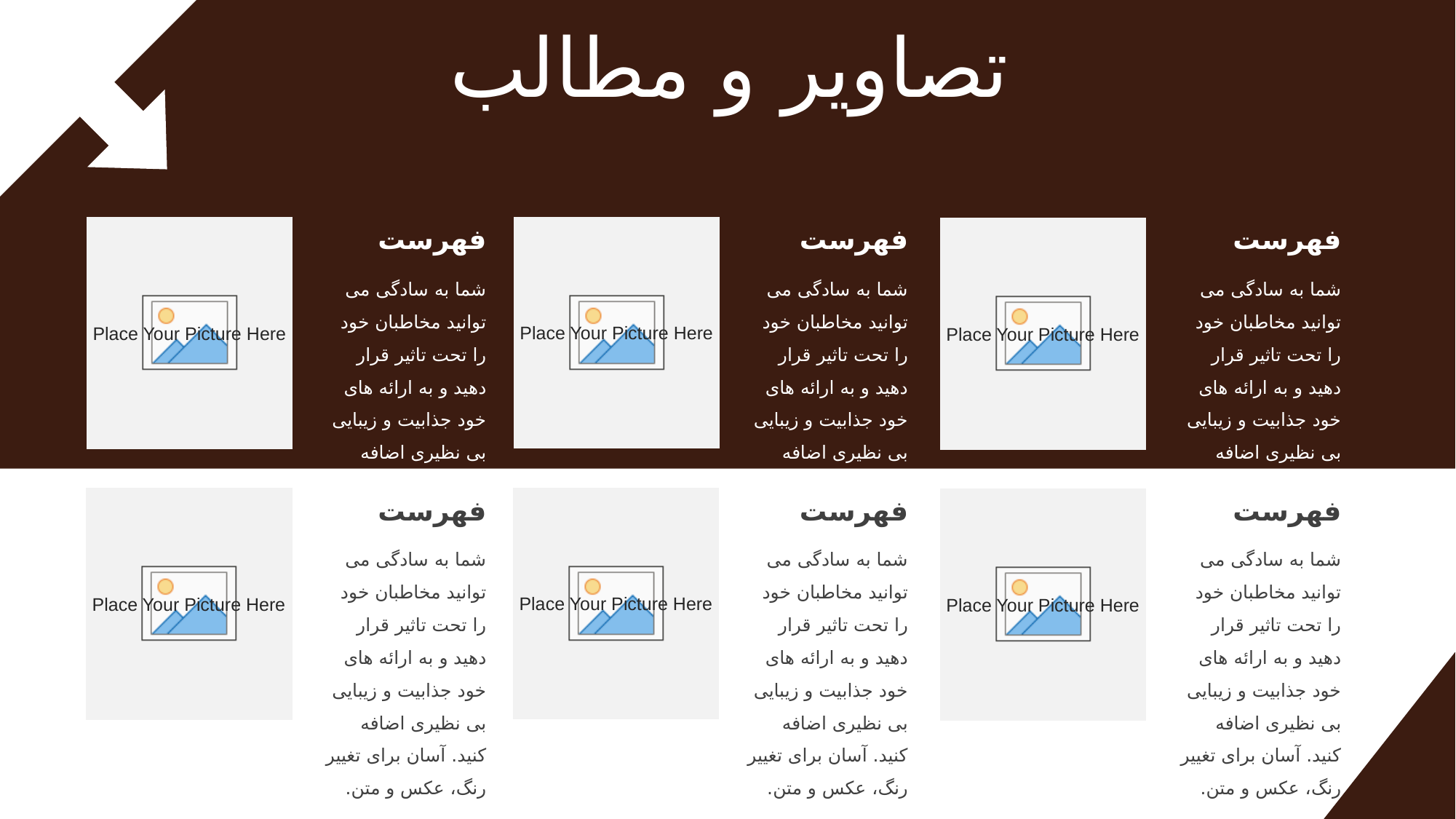

تصاویر و مطالب

فهرست
شما به سادگی می توانید مخاطبان خود را تحت تاثیر قرار دهید و به ارائه های خود جذابیت و زیبایی بی نظیری اضافه کنید. آسان برای تغییر رنگ، عکس و متن.
فهرست
شما به سادگی می توانید مخاطبان خود را تحت تاثیر قرار دهید و به ارائه های خود جذابیت و زیبایی بی نظیری اضافه کنید. آسان برای تغییر رنگ، عکس و متن.
فهرست
شما به سادگی می توانید مخاطبان خود را تحت تاثیر قرار دهید و به ارائه های خود جذابیت و زیبایی بی نظیری اضافه کنید. آسان برای تغییر رنگ، عکس و متن.

فهرست
شما به سادگی می توانید مخاطبان خود را تحت تاثیر قرار دهید و به ارائه های خود جذابیت و زیبایی بی نظیری اضافه کنید. آسان برای تغییر رنگ، عکس و متن.
فهرست
شما به سادگی می توانید مخاطبان خود را تحت تاثیر قرار دهید و به ارائه های خود جذابیت و زیبایی بی نظیری اضافه کنید. آسان برای تغییر رنگ، عکس و متن.
فهرست
شما به سادگی می توانید مخاطبان خود را تحت تاثیر قرار دهید و به ارائه های خود جذابیت و زیبایی بی نظیری اضافه کنید. آسان برای تغییر رنگ، عکس و متن.